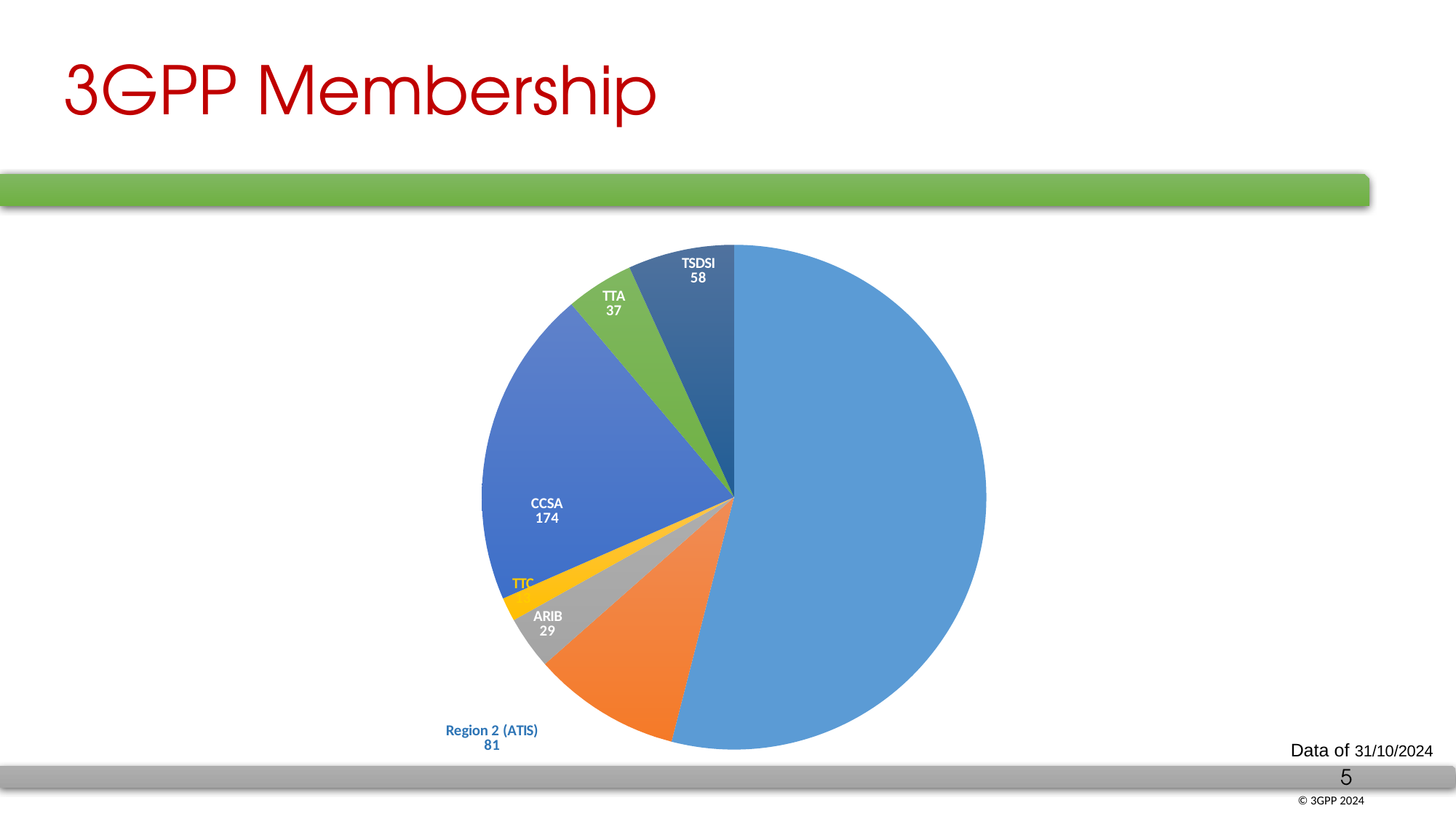

# 3GPP Membership

[unsupported chart]

Data of 31/10/2024